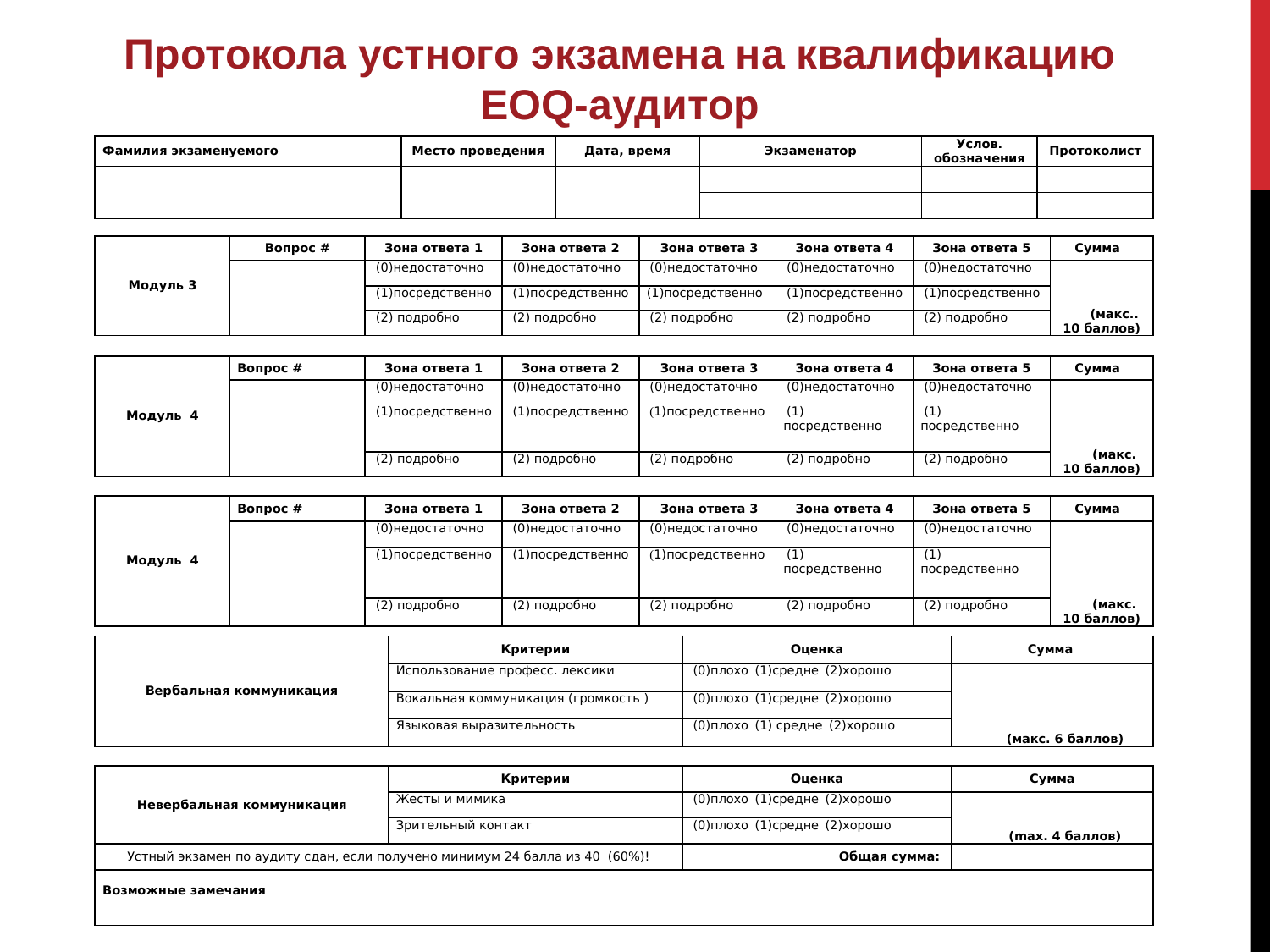

Протокола устного экзамена на квалификацию EOQ-аудитор
| Фамилия экзаменуемого | Место проведения | Дата, время | Экзаменатор | Услов. обозначения | Протоколист |
| --- | --- | --- | --- | --- | --- |
|  |  |  |  |  |  |
|  |  |  |  |  |  |
| Модуль 3 | Вопрос # | Зона ответа 1 | Зона ответа 2 | Зона ответа 3 | Зона ответа 4 | Зона ответа 5 | Сумма |
| --- | --- | --- | --- | --- | --- | --- | --- |
|  |  | (0)недостаточно | (0)недостаточно | (0)недостаточно | (0)недостаточно | (0)недостаточно | (макс.. 10 баллов) |
|  |  | (1)посредственно | (1)посредственно | (1)посредственно | (1)посредственно | (1)посредственно |  |
|  |  | (2) подробно | (2) подробно | (2) подробно | (2) подробно | (2) подробно |  |
| Модуль 4 | Вопрос # | Зона ответа 1 | Зона ответа 2 | Зона ответа 3 | Зона ответа 4 | Зона ответа 5 | Сумма |
| --- | --- | --- | --- | --- | --- | --- | --- |
|  |  | (0)недостаточно | (0)недостаточно | (0)недостаточно | (0)недостаточно | (0)недостаточно | (макс. 10 баллов) |
|  |  | (1)посредственно | (1)посредственно | (1)посредственно | (1) посредственно | (1) посредственно |  |
|  |  | (2) подробно | (2) подробно | (2) подробно | (2) подробно | (2) подробно |  |
| Модуль 4 | Вопрос # | Зона ответа 1 | Зона ответа 2 | Зона ответа 3 | Зона ответа 4 | Зона ответа 5 | Сумма |
| --- | --- | --- | --- | --- | --- | --- | --- |
|  |  | (0)недостаточно | (0)недостаточно | (0)недостаточно | (0)недостаточно | (0)недостаточно | (макс. 10 баллов) |
|  |  | (1)посредственно | (1)посредственно | (1)посредственно | (1) посредственно | (1) посредственно |  |
|  |  | (2) подробно | (2) подробно | (2) подробно | (2) подробно | (2) подробно |  |
| Вербальная коммуникация | Критерии | Оценка | Сумма |
| --- | --- | --- | --- |
|  | Использование професс. лексики | (0)плохо (1)средне (2)хорошо | (макс. 6 баллов) |
|  | Вокальная коммуникация (громкость ) | (0)плохо (1)средне (2)хорошо |  |
|  | Языковая выразительность | (0)плохо (1) средне (2)хорошо |  |
| Невербальная коммуникация | Критерии | Оценка | Сумма |
| --- | --- | --- | --- |
|  | Жесты и мимика | (0)плохо (1)средне (2)хорошо | (max. 4 баллов) |
|  | Зрительный контакт | (0)плохо (1)средне (2)хорошо |  |
| Устный экзамен по аудиту сдан, если получено минимум 24 балла из 40 (60%)! |  | Общая сумма: |  |
| Возможные замечания |  |  |  |